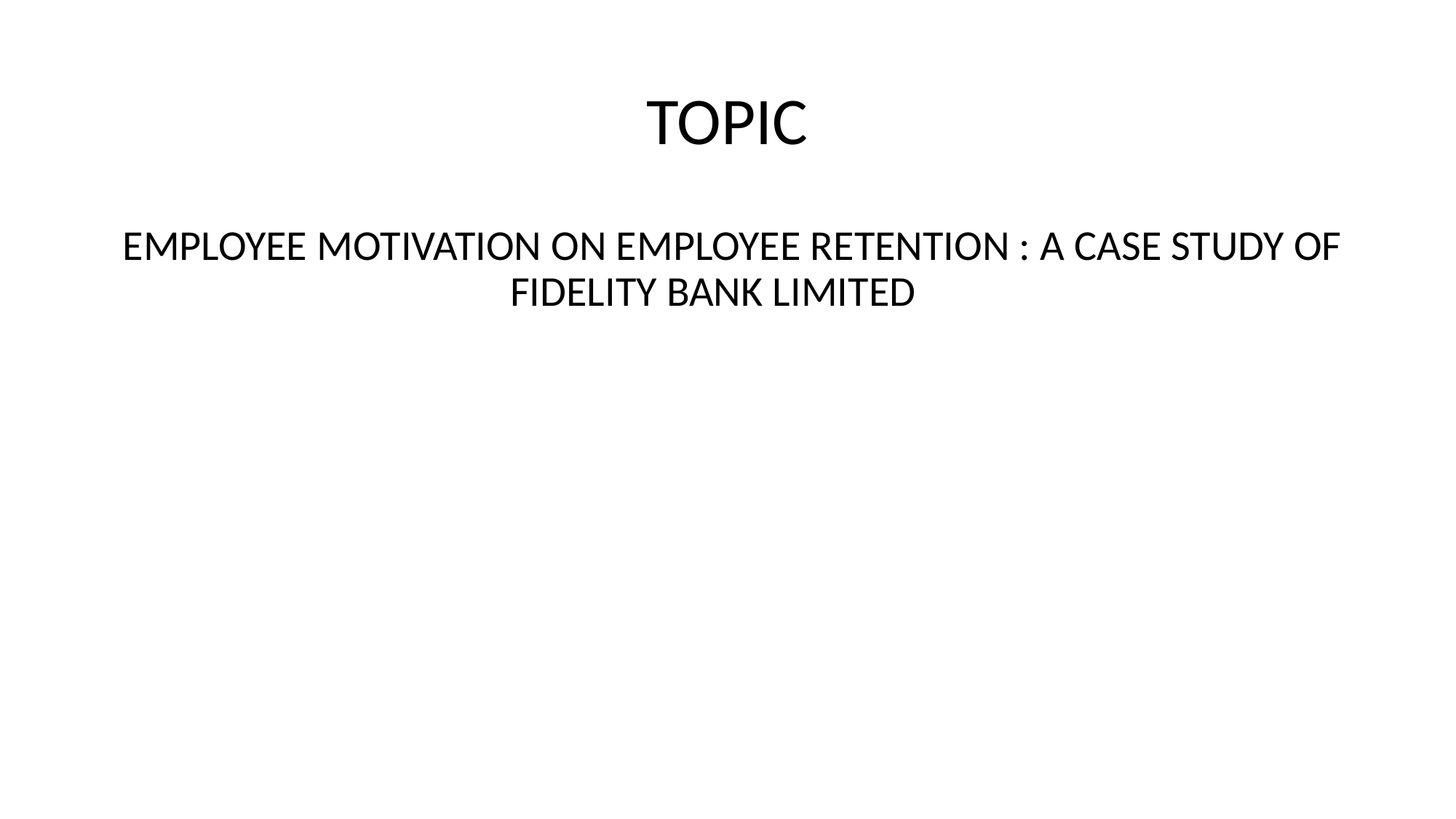

# TOPIC
 EMPLOYEE MOTIVATION ON EMPLOYEE RETENTION : A CASE STUDY OF FIDELITY BANK LIMITED